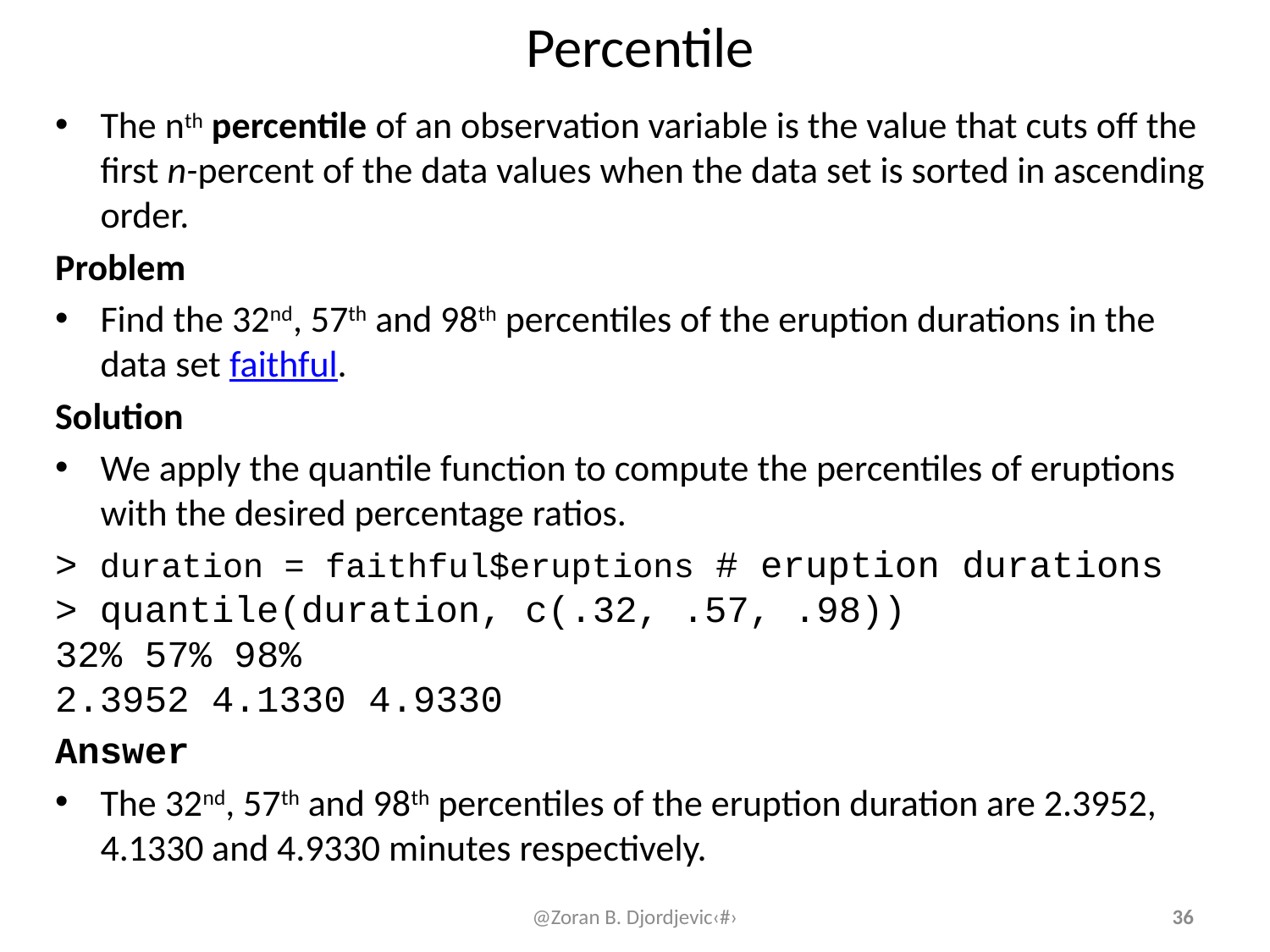

# Percentile
The nth percentile of an observation variable is the value that cuts off the first n-percent of the data values when the data set is sorted in ascending order.
Problem
Find the 32nd, 57th and 98th percentiles of the eruption durations in the data set faithful.
Solution
We apply the quantile function to compute the percentiles of eruptions with the desired percentage ratios.
> duration = faithful$eruptions # eruption durations
> quantile(duration, c(.32, .57, .98))
32% 57% 98%
2.3952 4.1330 4.9330
Answer
The 32nd, 57th and 98th percentiles of the eruption duration are 2.3952, 4.1330 and 4.9330 minutes respectively.
@Zoran B. Djordjevic‹#›
36